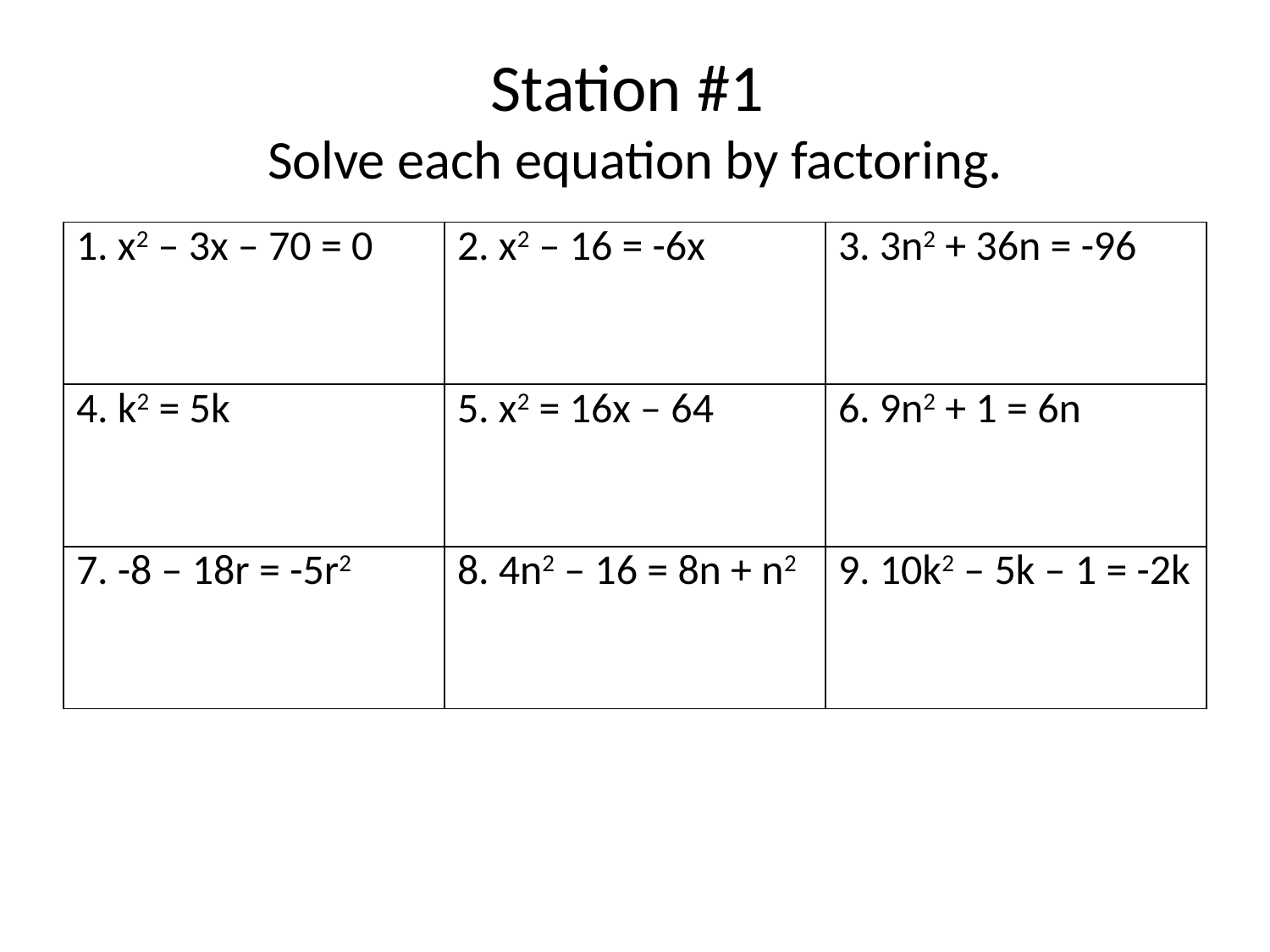

# Station #1 Solve each equation by factoring.
| 1. x2 – 3x – 70 = 0 | 2. x2 – 16 = -6x | 3. 3n2 + 36n = -96 |
| --- | --- | --- |
| 4. k2 = 5k | 5. x2 = 16x – 64 | 6. 9n2 + 1 = 6n |
| 7. -8 – 18r = -5r2 | 8. 4n2 – 16 = 8n + n2 | 9. 10k2 – 5k – 1 = -2k |